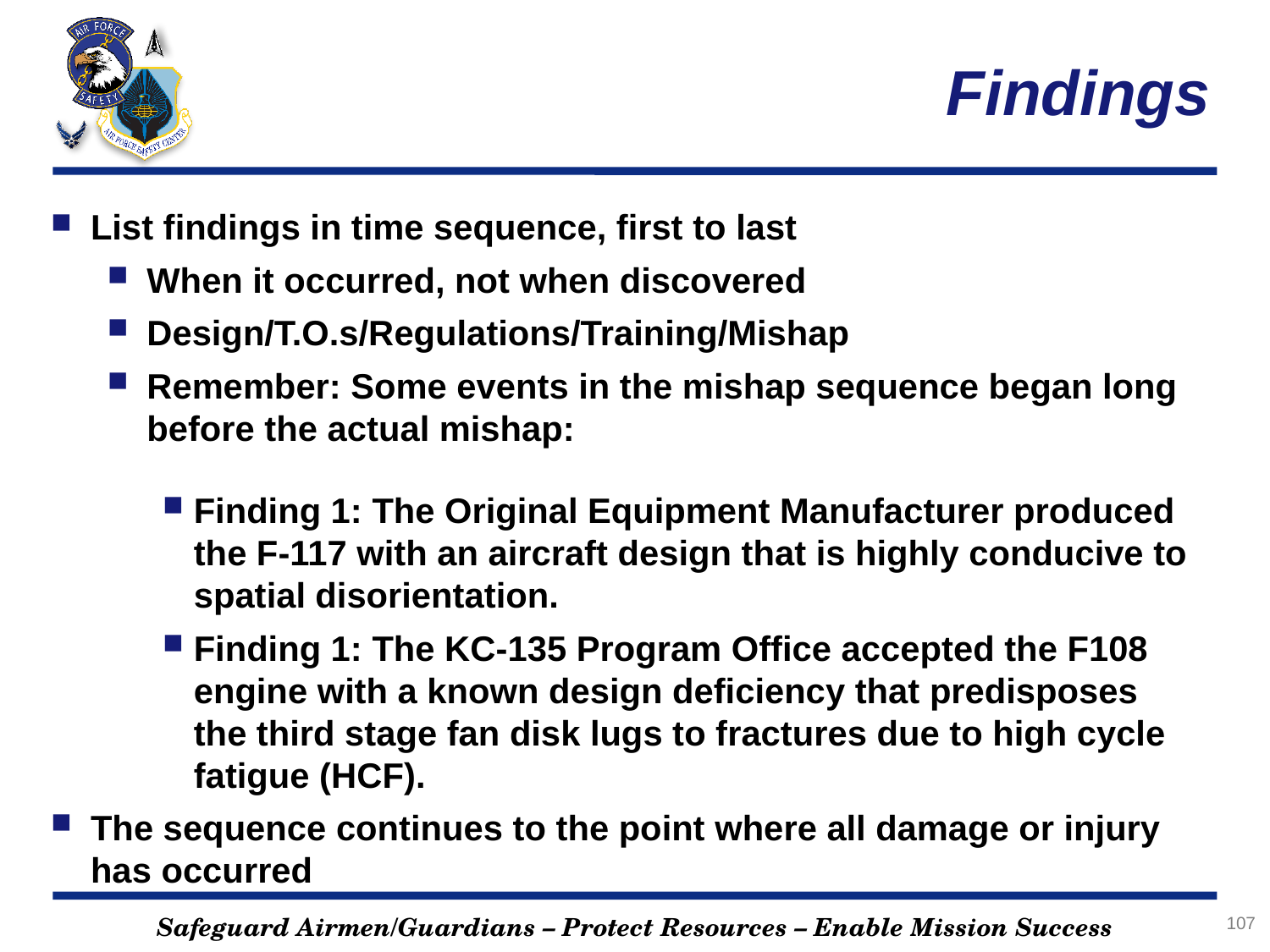

# Findings
List findings in time sequence, first to last
When it occurred, not when discovered
Design/T.O.s/Regulations/Training/Mishap
Remember: Some events in the mishap sequence began long before the actual mishap:

Finding 1: The Original Equipment Manufacturer produced the F-117 with an aircraft design that is highly conducive to spatial disorientation.
Finding 1: The KC-135 Program Office accepted the F108 engine with a known design deficiency that predisposes the third stage fan disk lugs to fractures due to high cycle fatigue (HCF).
The sequence continues to the point where all damage or injury has occurred

107